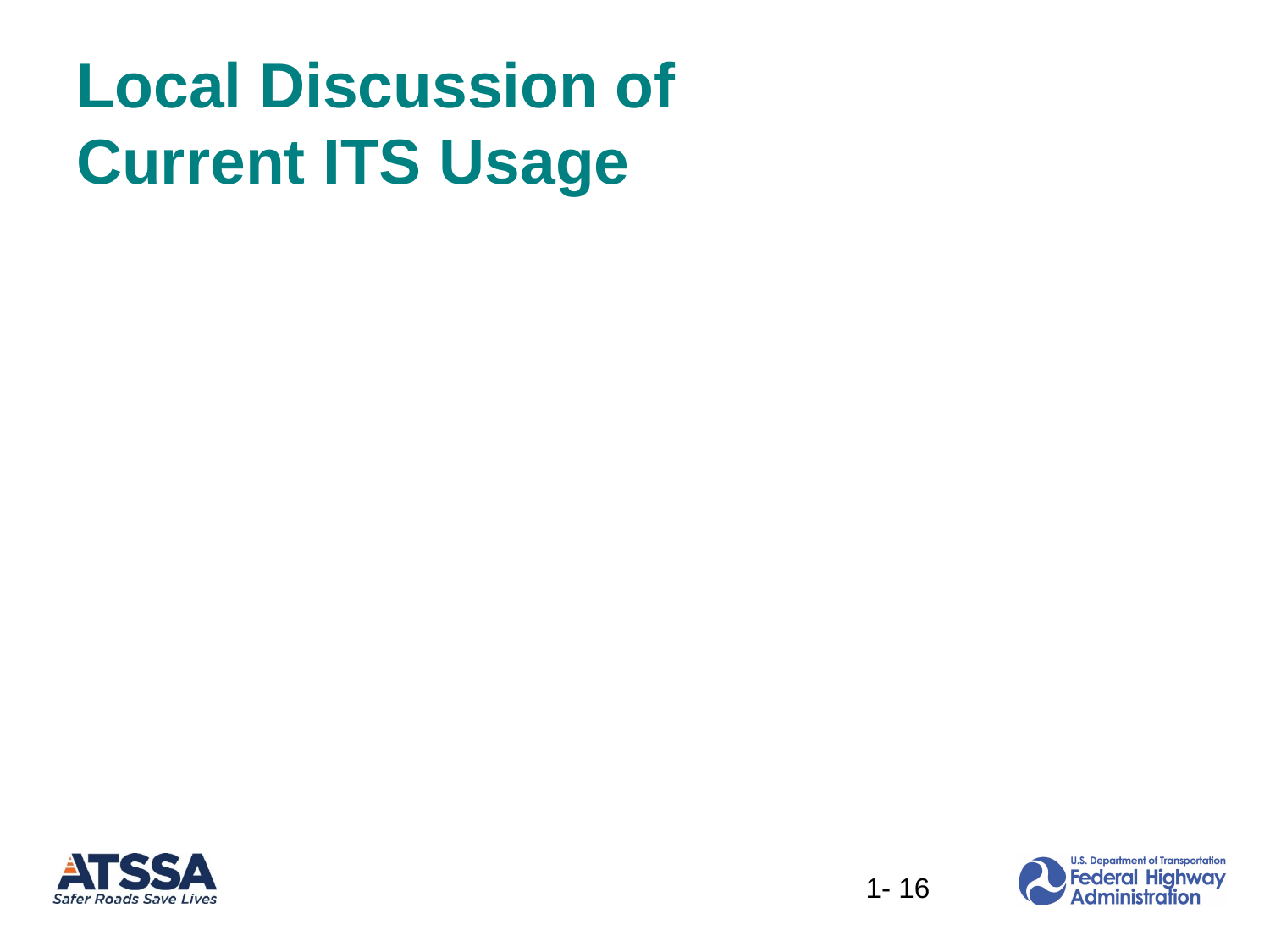

# Local Discussion of Current ITS Usage